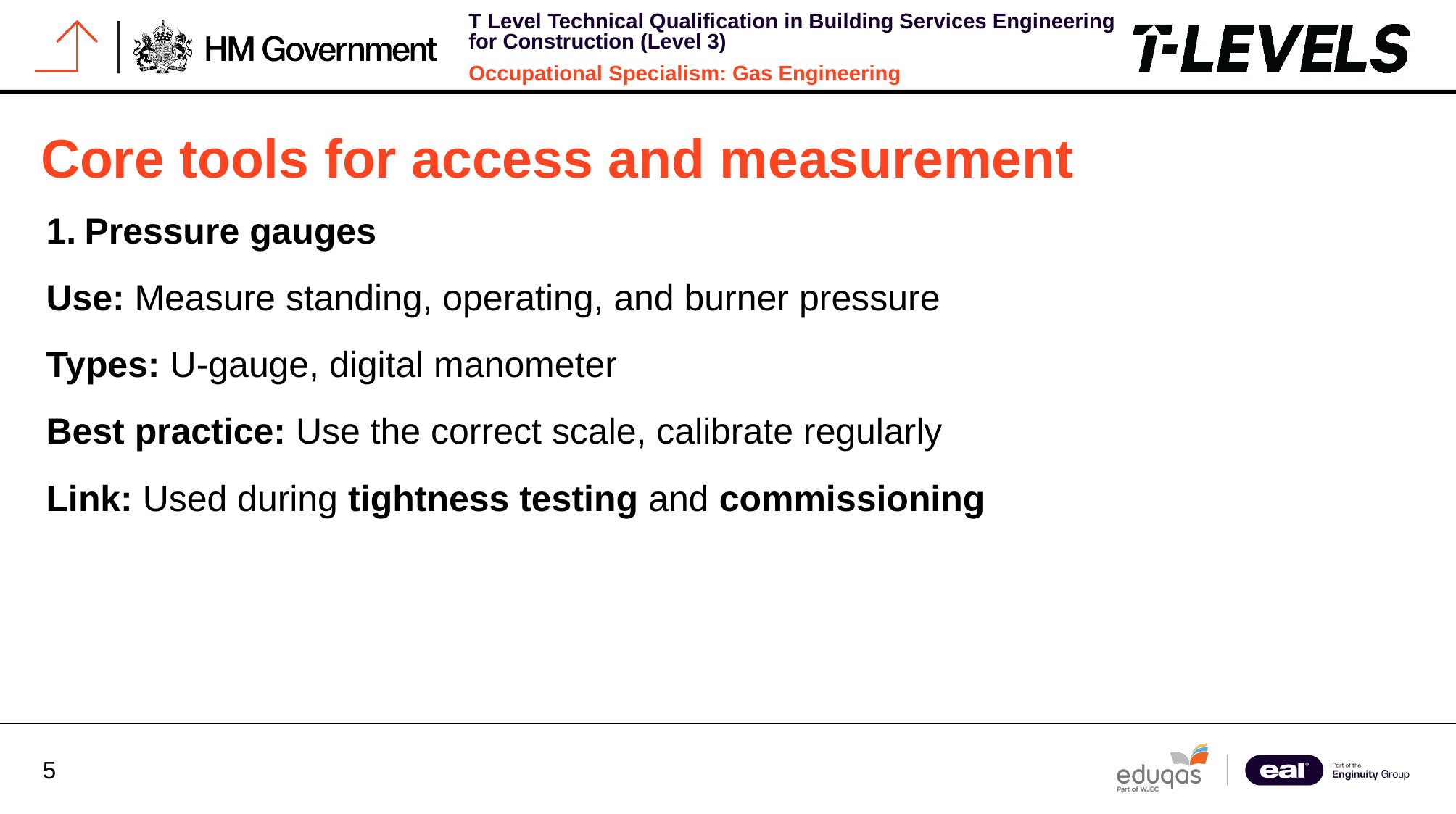

# Core tools for access and measurement
1. Pressure gauges
Use: Measure standing, operating, and burner pressure
Types: U-gauge, digital manometer
Best practice: Use the correct scale, calibrate regularly
Link: Used during tightness testing and commissioning